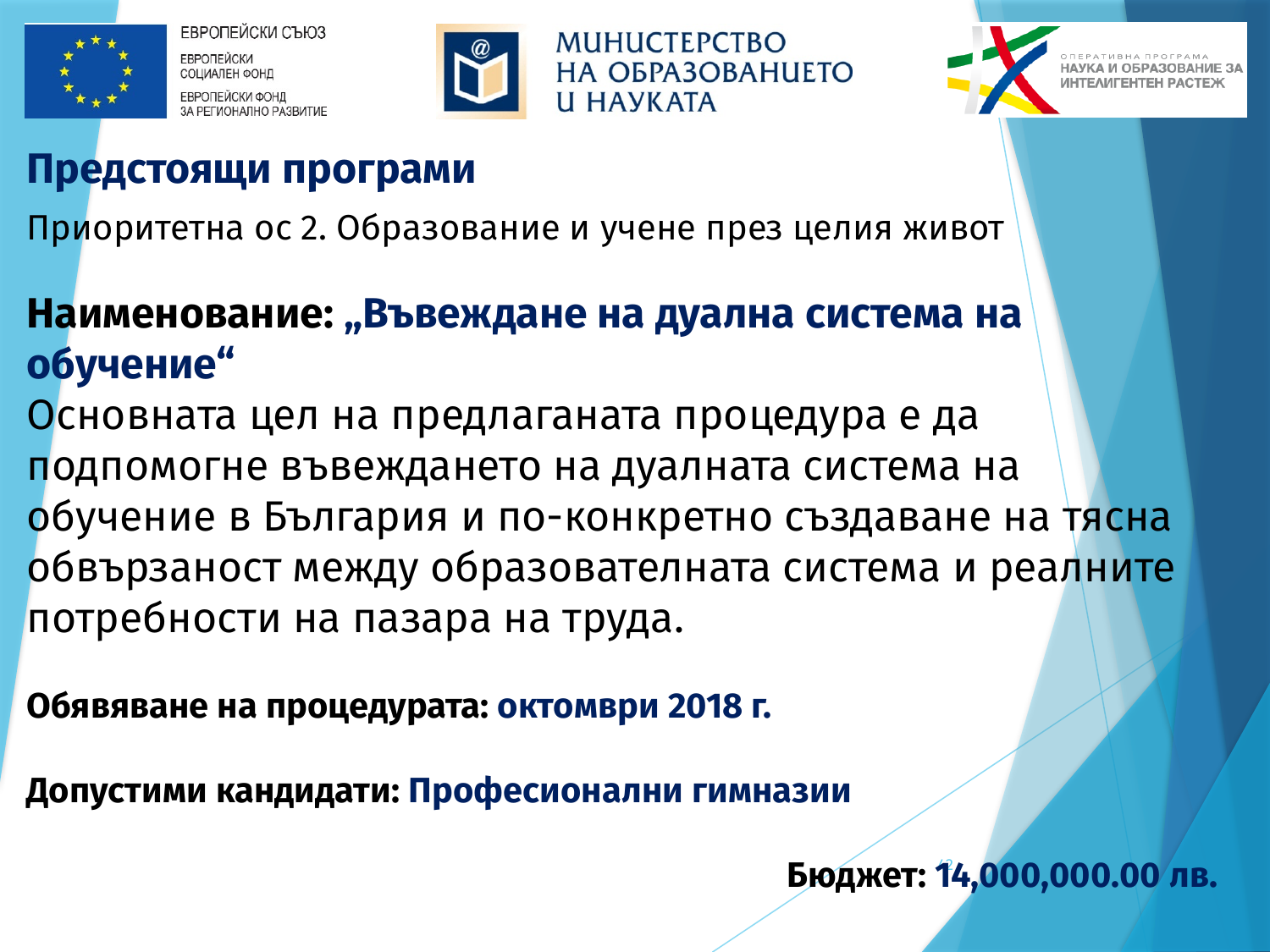

Предстоящи програми
Приоритетна ос 2. Образование и учене през целия живот

Наименование: „Въвеждане на дуална система на обучение“
Основната цел на предлаганата процедура е да подпомогне въвеждането на дуалната система на обучение в България и по-конкретно създаване на тясна обвързаност между образователната система и реалните потребности на пазара на труда.

Обявяване на процедурата: октомври 2018 г.

Допустими кандидати: Професионални гимназии

Бюджет: 14,000,000.00 лв.
42